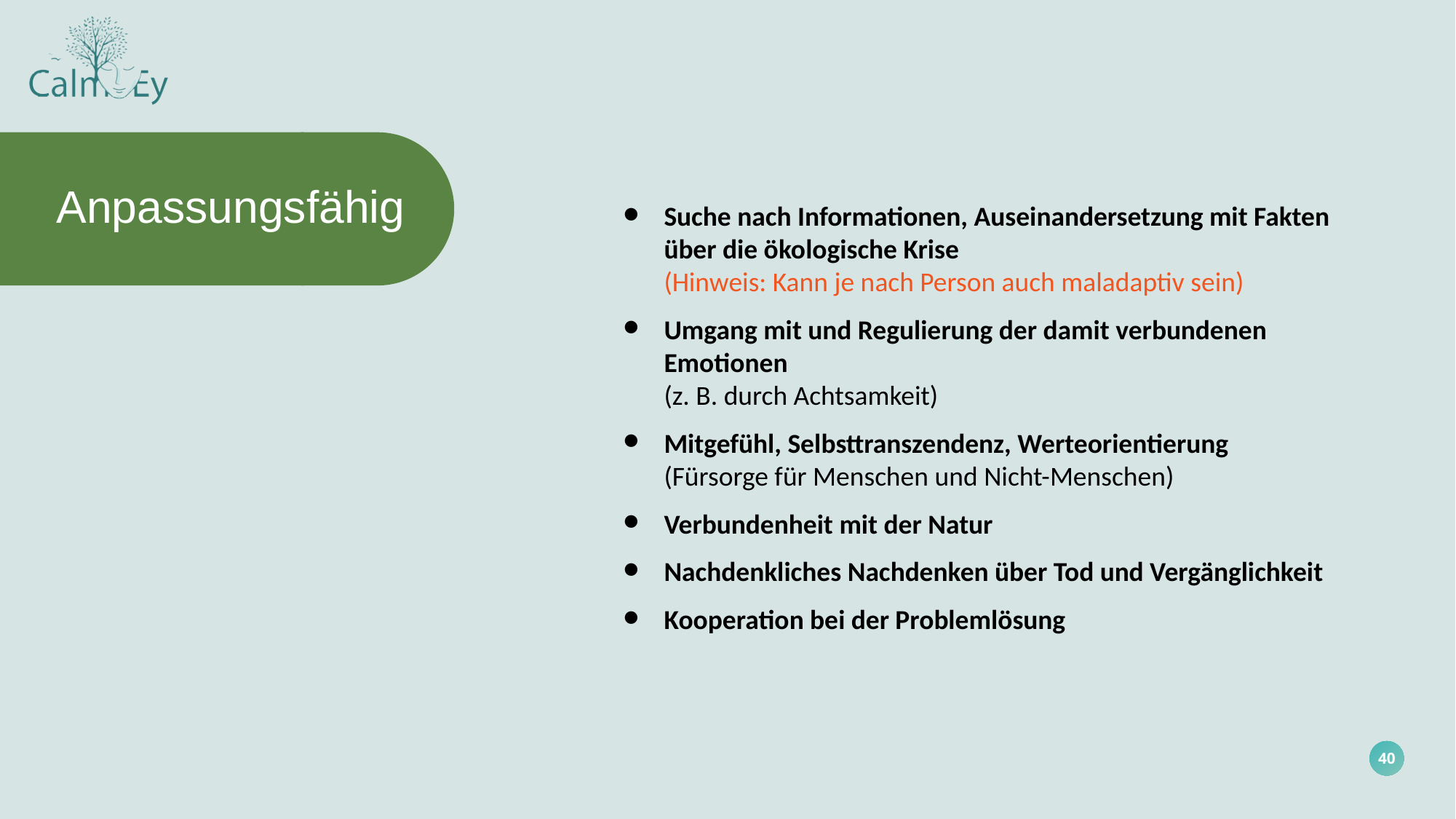

Anpassungsfähig
Suche nach Informationen, Auseinandersetzung mit Fakten über die ökologische Krise
(Hinweis: Kann je nach Person auch maladaptiv sein)
Umgang mit und Regulierung der damit verbundenen Emotionen
(z. B. durch Achtsamkeit)
Mitgefühl, Selbsttranszendenz, Werteorientierung
(Fürsorge für Menschen und Nicht-Menschen)
Verbundenheit mit der Natur
Nachdenkliches Nachdenken über Tod und Vergänglichkeit
Kooperation bei der Problemlösung